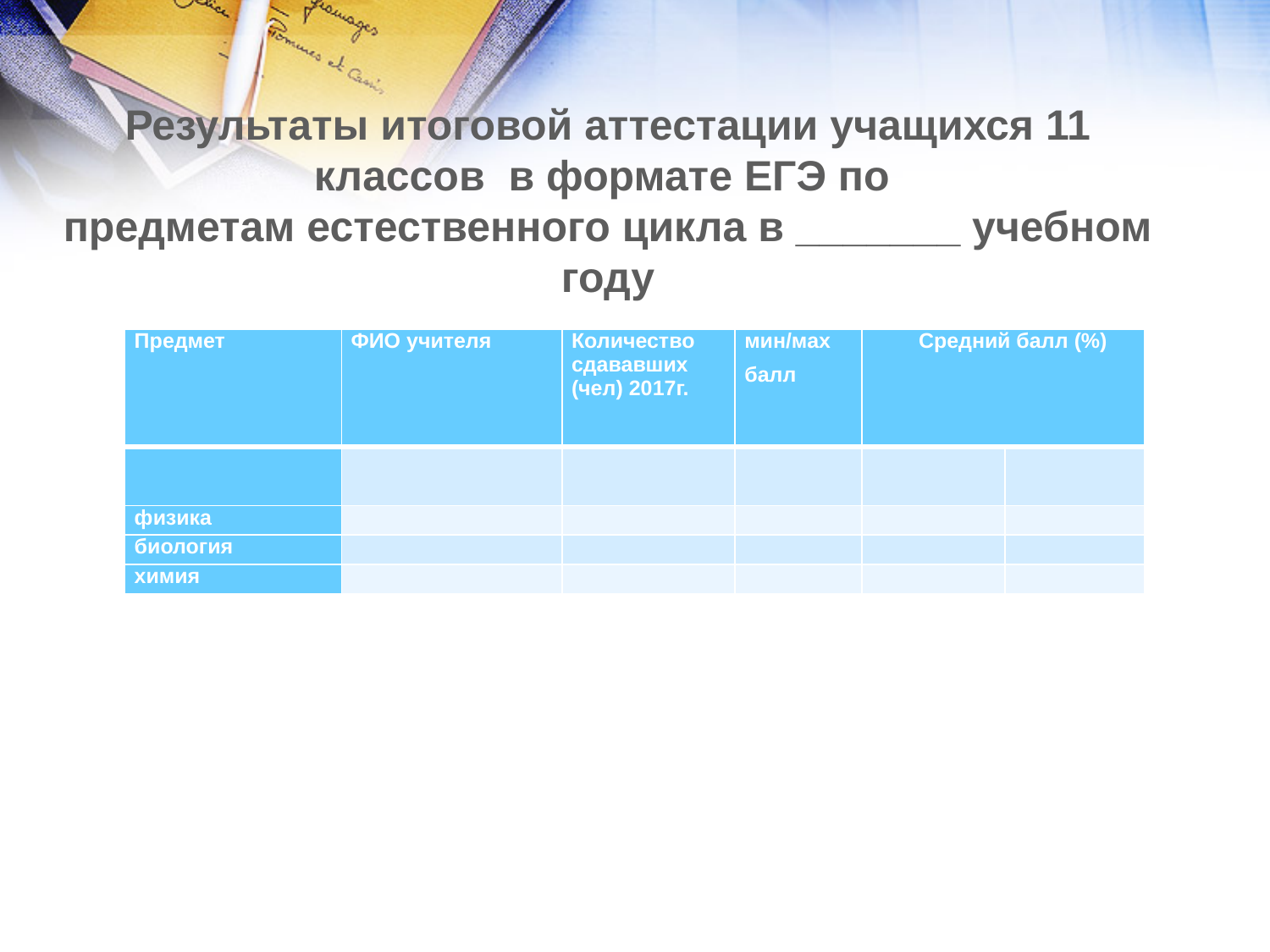

Результаты итоговой аттестации учащихся 11 классов  в формате ЕГЭ по
предметам естественного цикла в _______ учебном году
| Предмет | ФИО учителя | Количество сдававших (чел) 2017г. | мин/мах балл | Средний балл (%) |  |
| --- | --- | --- | --- | --- | --- |
|  |  |  |  |  |  |
| физика |  |  |  |  |  |
| биология |  |  |  |  |  |
| химия |  |  |  |  |  |